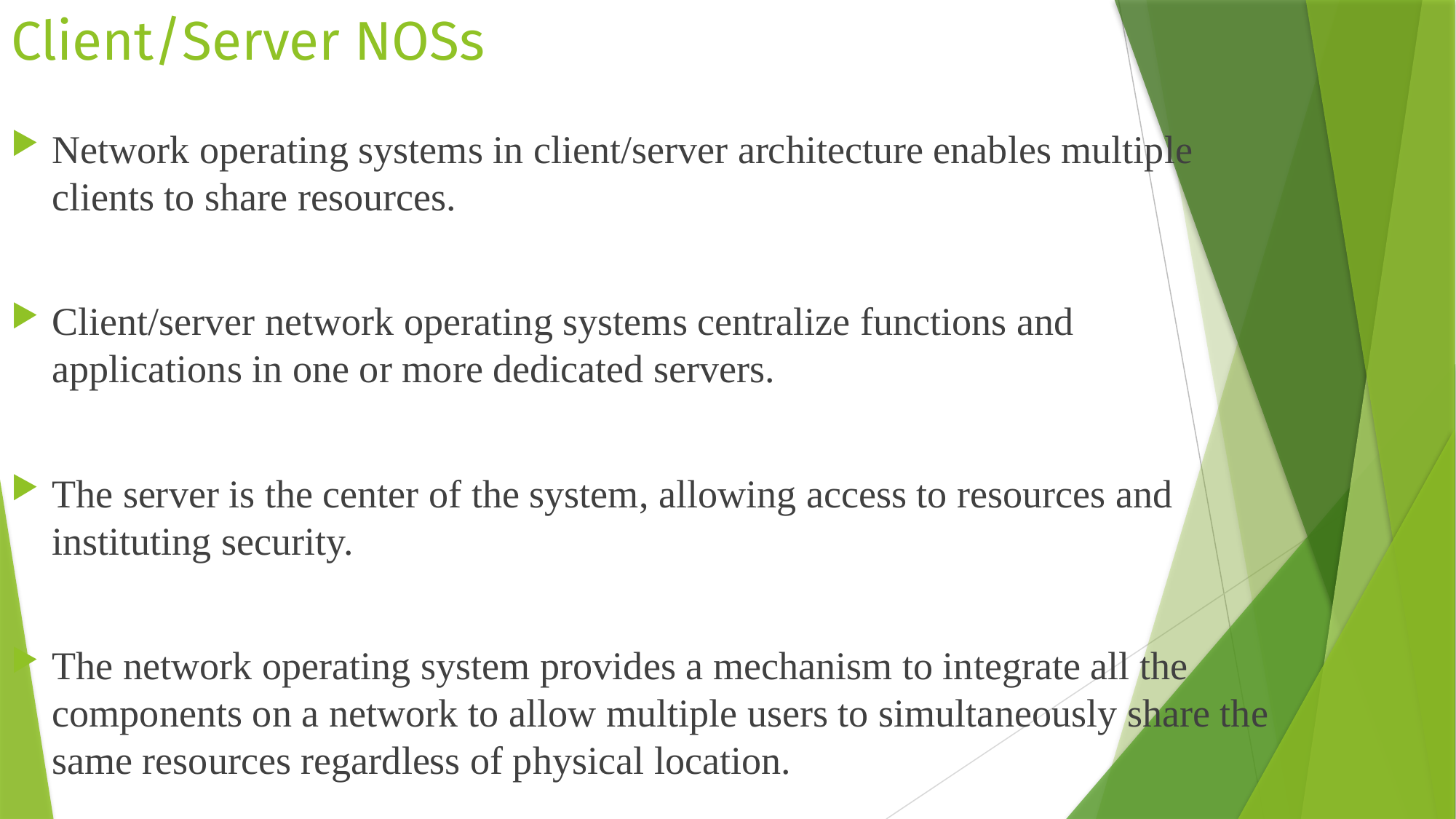

# Client/Server NOSs
Network operating systems in client/server architecture enables multiple clients to share resources.

Client/server network operating systems centralize functions and applications in one or more dedicated servers.

The server is the center of the system, allowing access to resources and instituting security.

The network operating system provides a mechanism to integrate all the components on a network to allow multiple users to simultaneously share the same resources regardless of physical location.